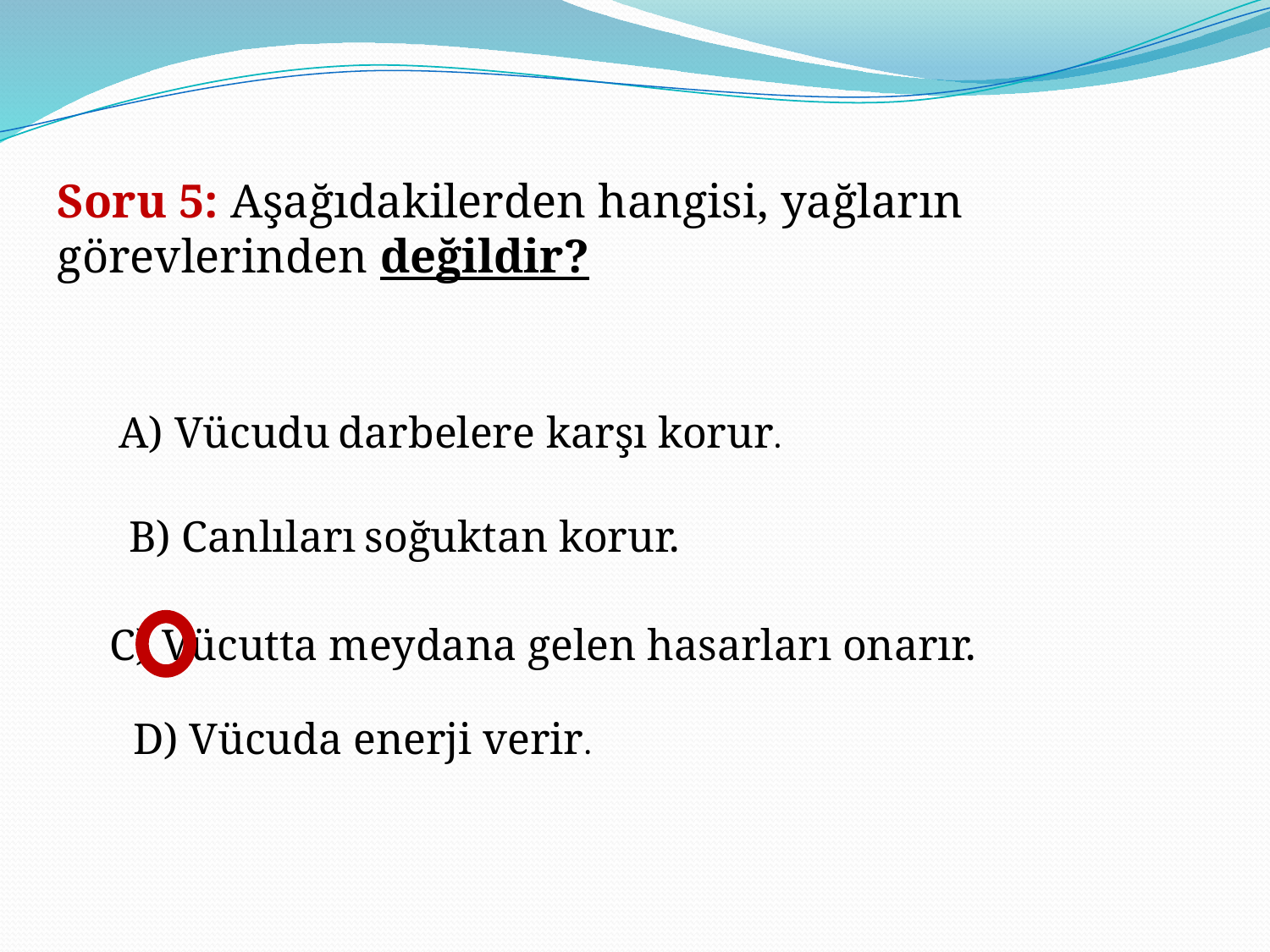

Soru 5: Aşağıdakilerden hangisi, yağların görevlerinden değildir?

A) Vücudu darbelere karşı korur.
B) Canlıları soğuktan korur.

C) Vücutta meydana gelen hasarları onarır.
D) Vücuda enerji verir.